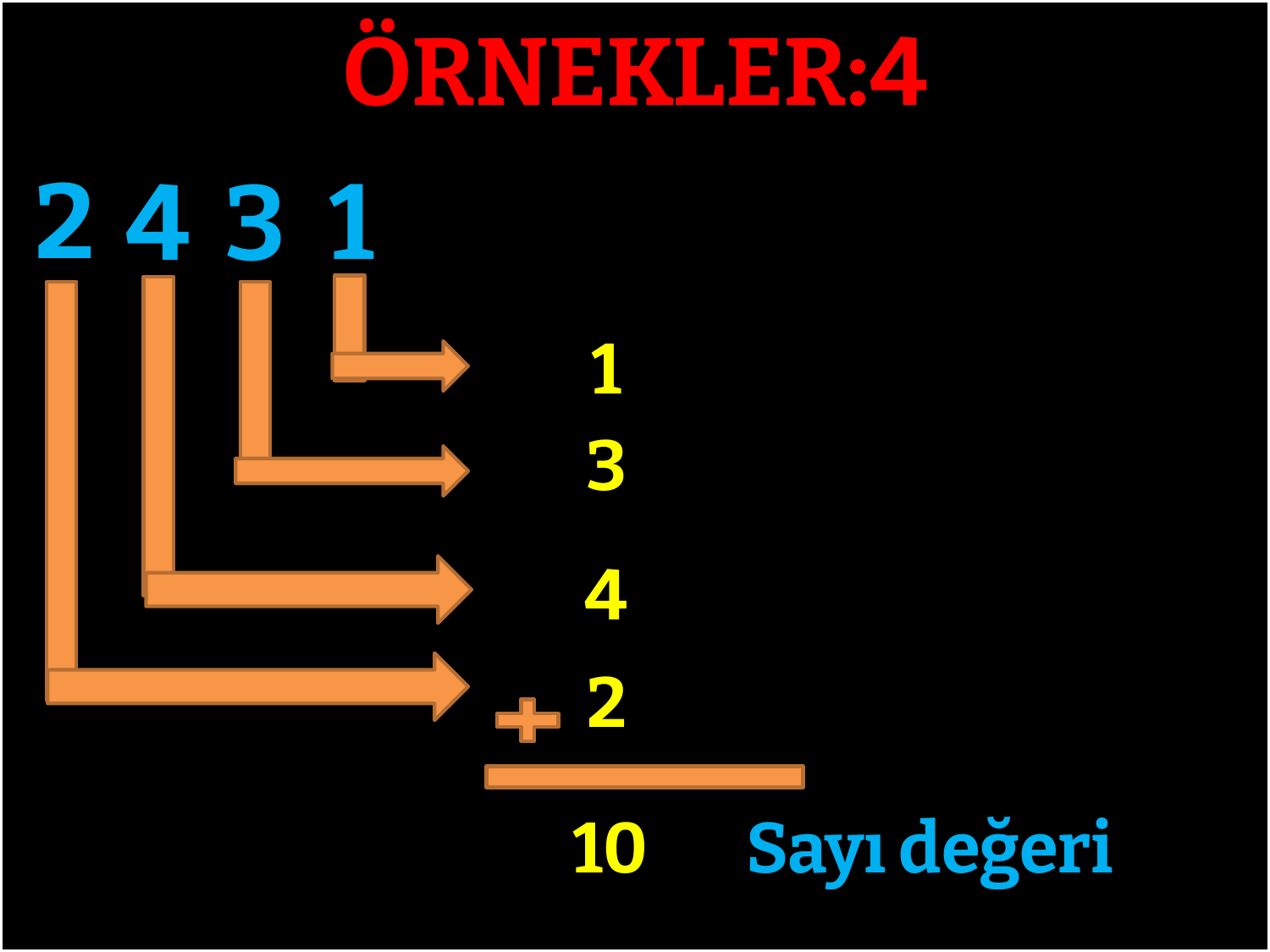

ÖRNEKLER:4
2
1
4
3

#
1

3

4

2

10
Sayı değeri